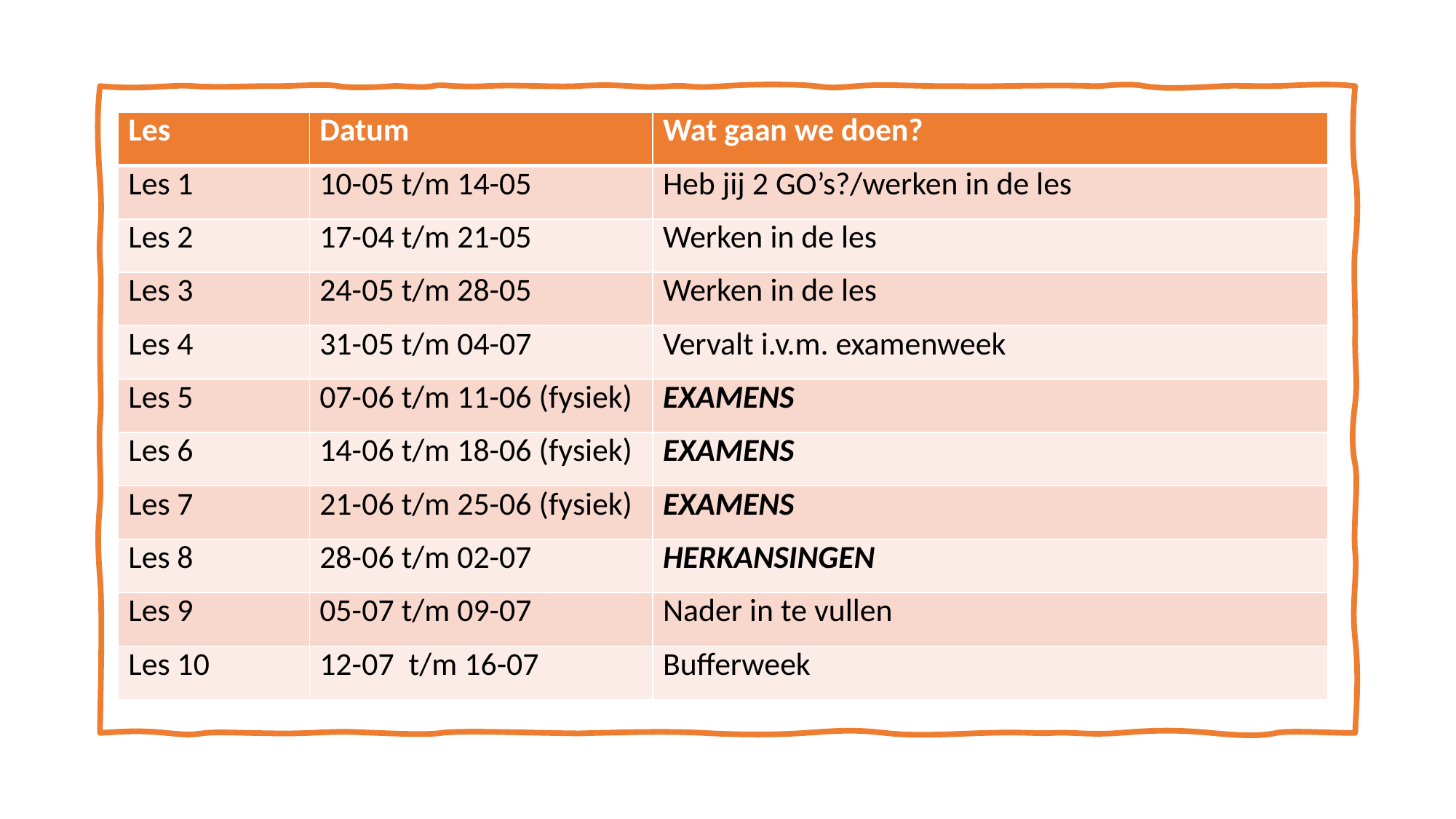

| Les | Datum | Wat gaan we doen? |
| --- | --- | --- |
| Les 1 | 10-05 t/m 14-05 | Heb jij 2 GO’s?/werken in de les |
| Les 2 | 17-04 t/m 21-05 | Werken in de les |
| Les 3 | 24-05 t/m 28-05 | Werken in de les |
| Les 4 | 31-05 t/m 04-07 | Vervalt i.v.m. examenweek |
| Les 5 | 07-06 t/m 11-06 (fysiek) | EXAMENS |
| Les 6 | 14-06 t/m 18-06 (fysiek) | EXAMENS |
| Les 7 | 21-06 t/m 25-06 (fysiek) | EXAMENS |
| Les 8 | 28-06 t/m 02-07 | HERKANSINGEN |
| Les 9 | 05-07 t/m 09-07 | Nader in te vullen |
| Les 10 | 12-07 t/m 16-07 | Bufferweek |